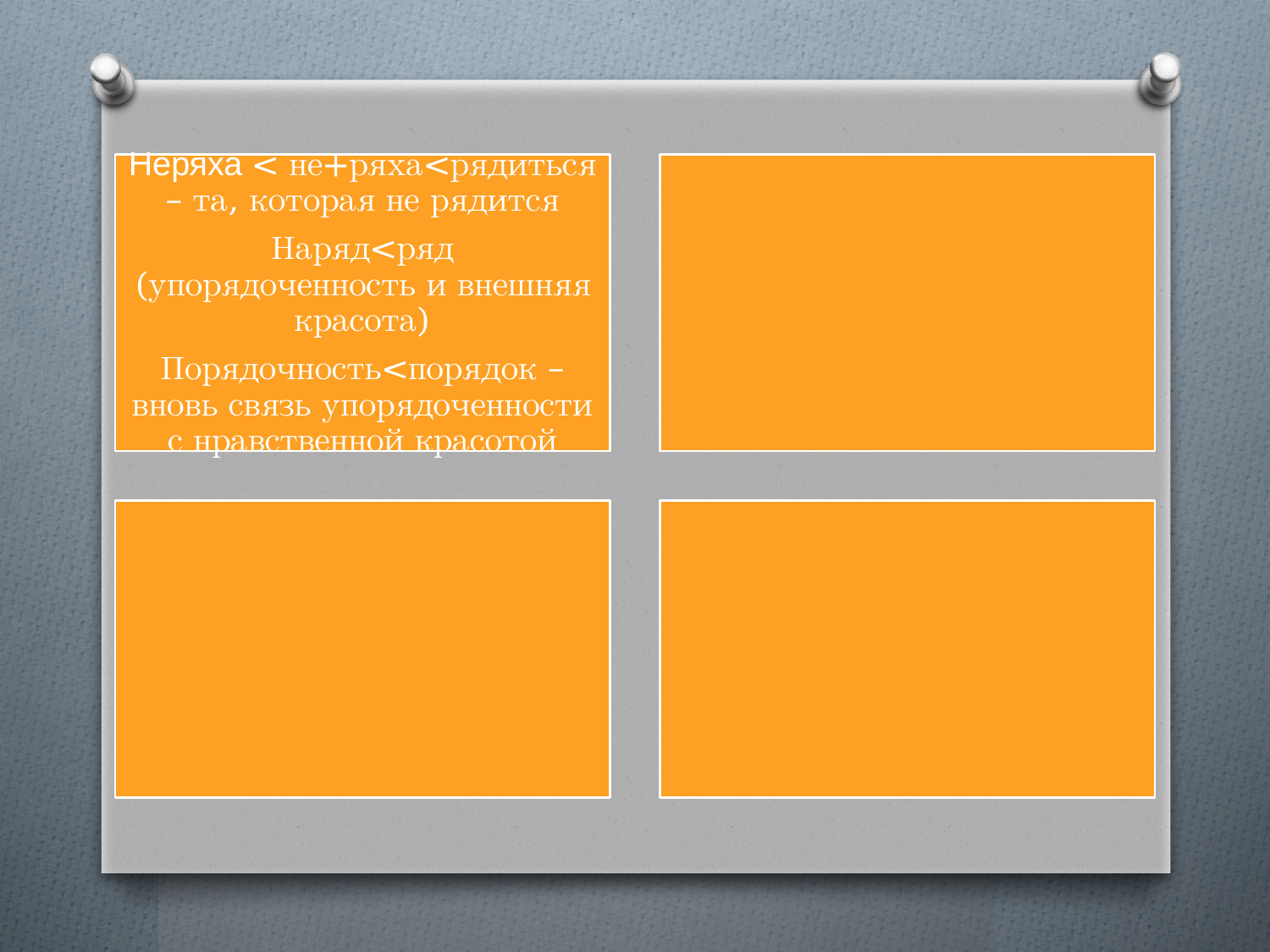

Неряха < не+ряха<рядиться – та, которая не рядится
Наряд<ряд (упорядоченность и внешняя красота)
Порядочность<порядок – вновь связь упорядоченности с нравственной красотой